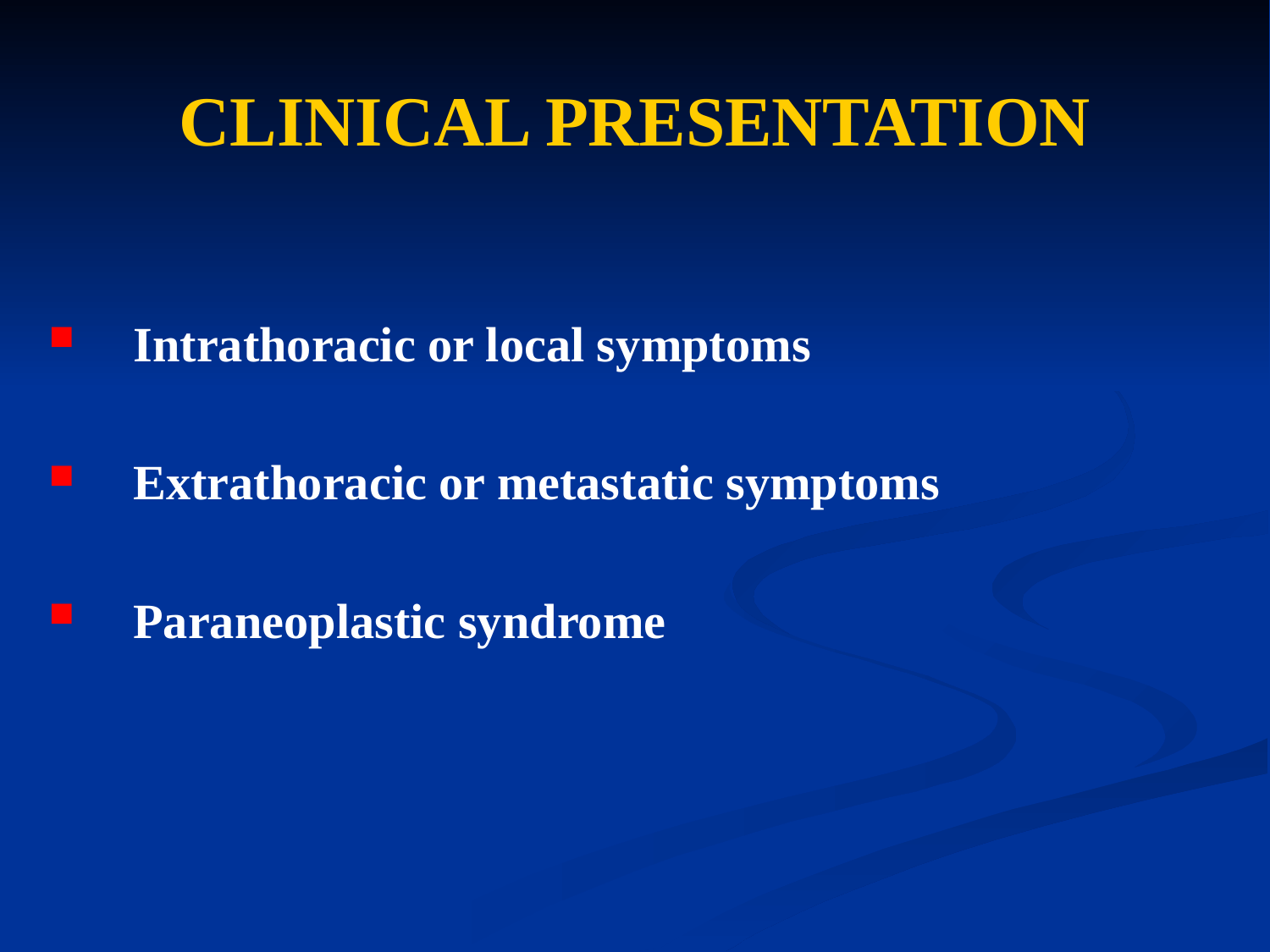

# CLINICAL PRESENTATION
Intrathoracic or local symptoms

Extrathoracic or metastatic symptoms

Paraneoplastic syndrome